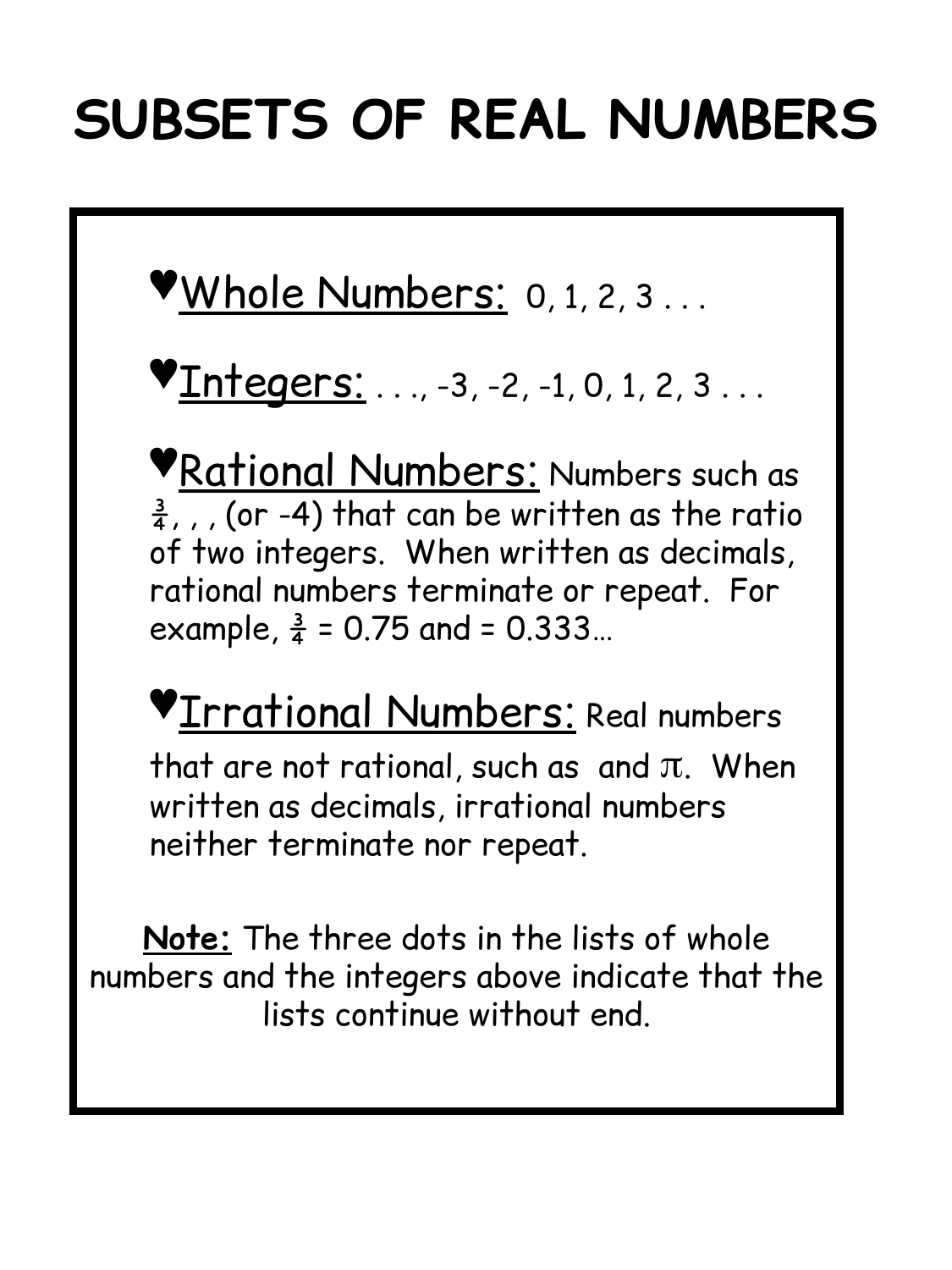

# SUBSETS OF REAL NUMBERS

Whole Numbers:  0, 1, 2, 3 . . .

Integers: . . ., -3, -2, -1, 0, 1, 2, 3 . . .

Rational Numbers: Numbers such as ¾, , , (or -4) that can be written as the ratio of two integers.  When written as decimals, rational numbers terminate or repeat.  For example, ¾ = 0.75 and = 0.333…

Irrational Numbers: Real numbers that are not rational, such as  and π.  When written as decimals, irrational numbers neither terminate nor repeat.

Note: The three dots in the lists of whole numbers and the integers above indicate that the lists continue without end.